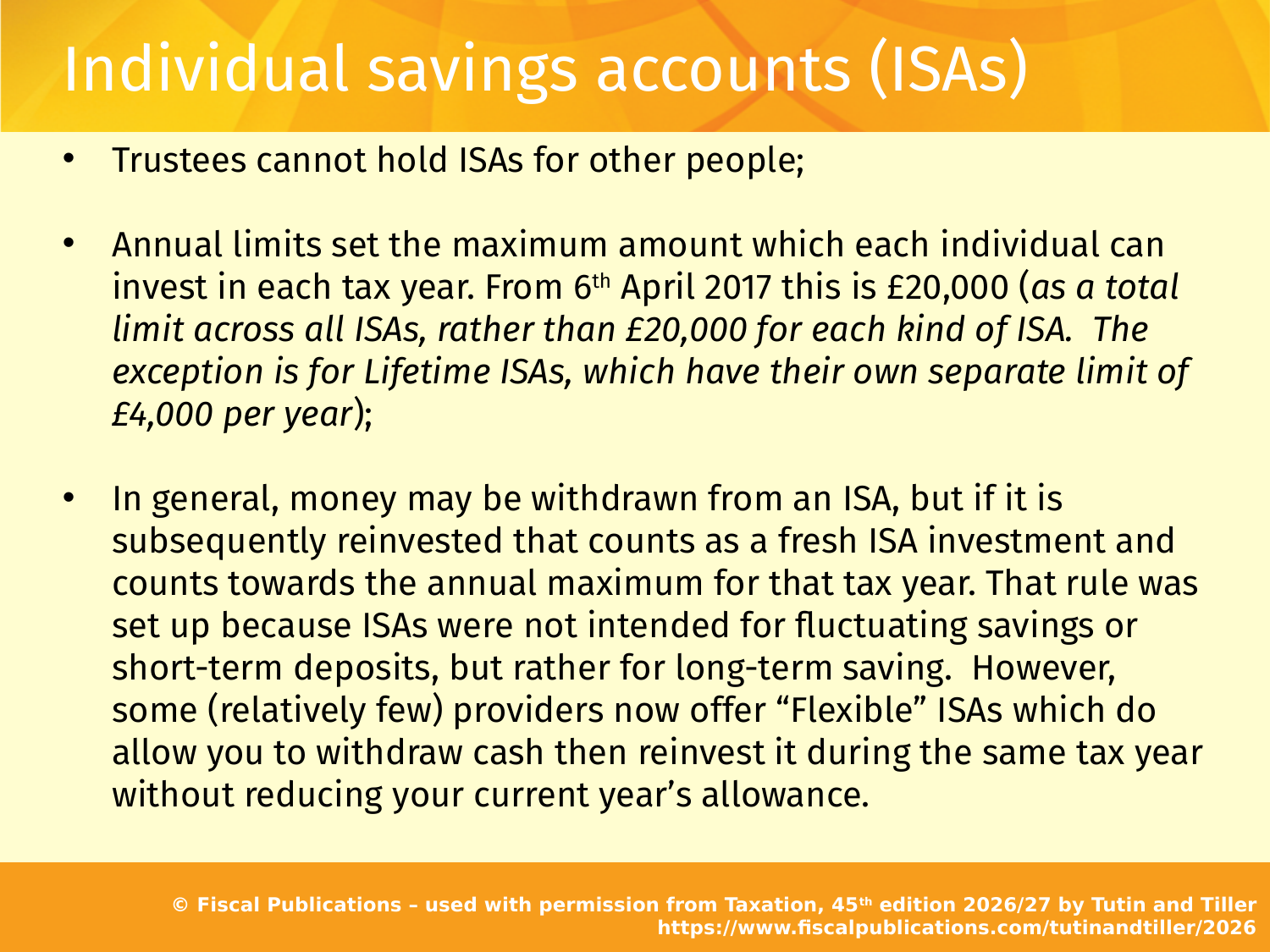

# Individual savings accounts (ISAs)
Trustees cannot hold ISAs for other people;

Annual limits set the maximum amount which each individual can invest in each tax year. From 6th April 2017 this is £20,000 (as a total limit across all ISAs, rather than £20,000 for each kind of ISA.  The exception is for Lifetime ISAs, which have their own separate limit of £4,000 per year);

In general, money may be withdrawn from an ISA, but if it is subsequently reinvested that counts as a fresh ISA investment and counts towards the annual maximum for that tax year. That rule was set up because ISAs were not intended for fluctuating savings or short-term deposits, but rather for long-term saving.  However, some (relatively few) providers now offer “Flexible” ISAs which do allow you to withdraw cash then reinvest it during the same tax year without reducing your current year’s allowance.